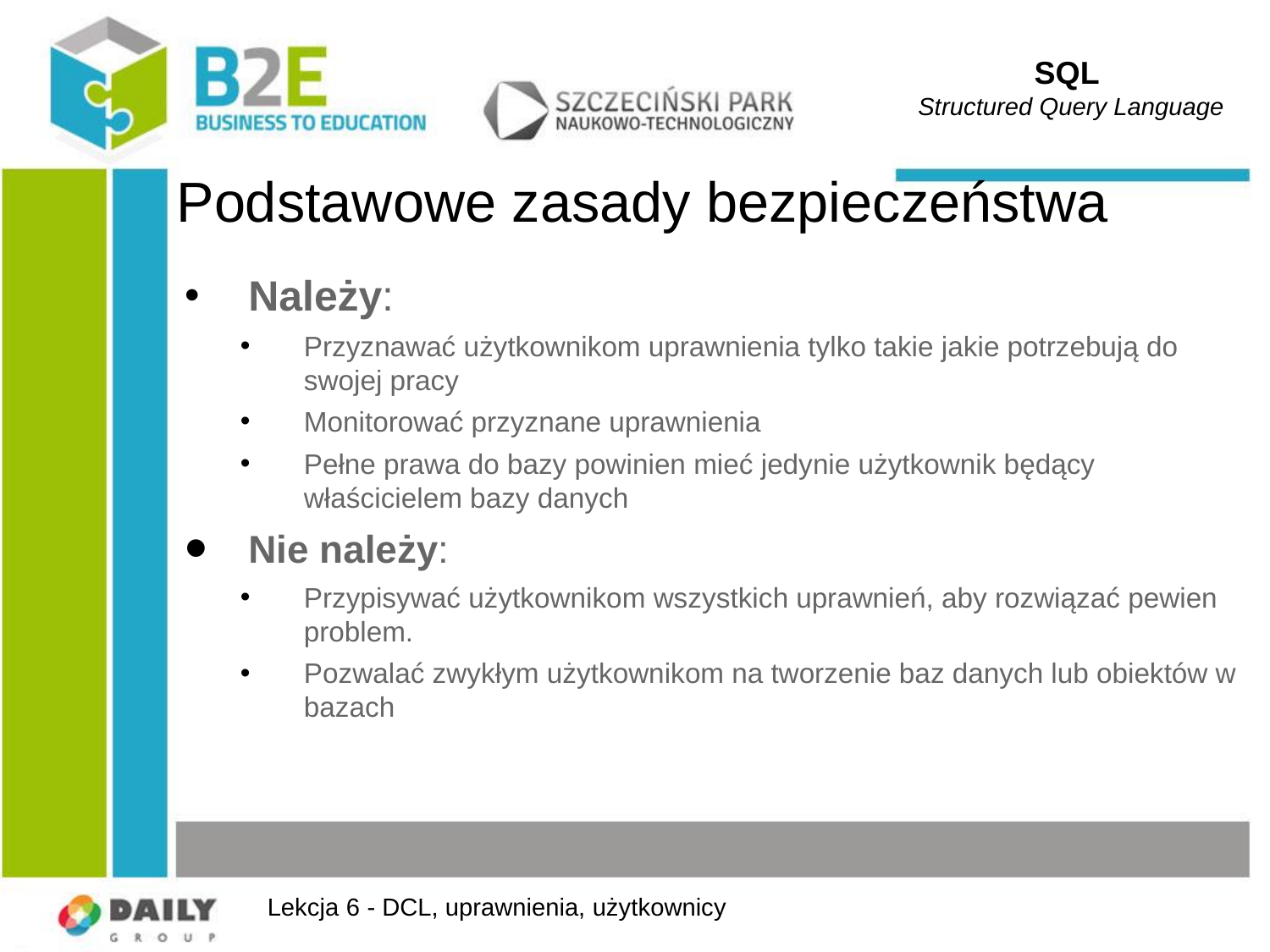

SQL
Structured Query Language
# Podstawowe zasady bezpieczeństwa
Należy:
Przyznawać użytkownikom uprawnienia tylko takie jakie potrzebują do swojej pracy
Monitorować przyznane uprawnienia
Pełne prawa do bazy powinien mieć jedynie użytkownik będący właścicielem bazy danych
Nie należy:
Przypisywać użytkownikom wszystkich uprawnień, aby rozwiązać pewien problem.
Pozwalać zwykłym użytkownikom na tworzenie baz danych lub obiektów w bazach
Lekcja 6 - DCL, uprawnienia, użytkownicy